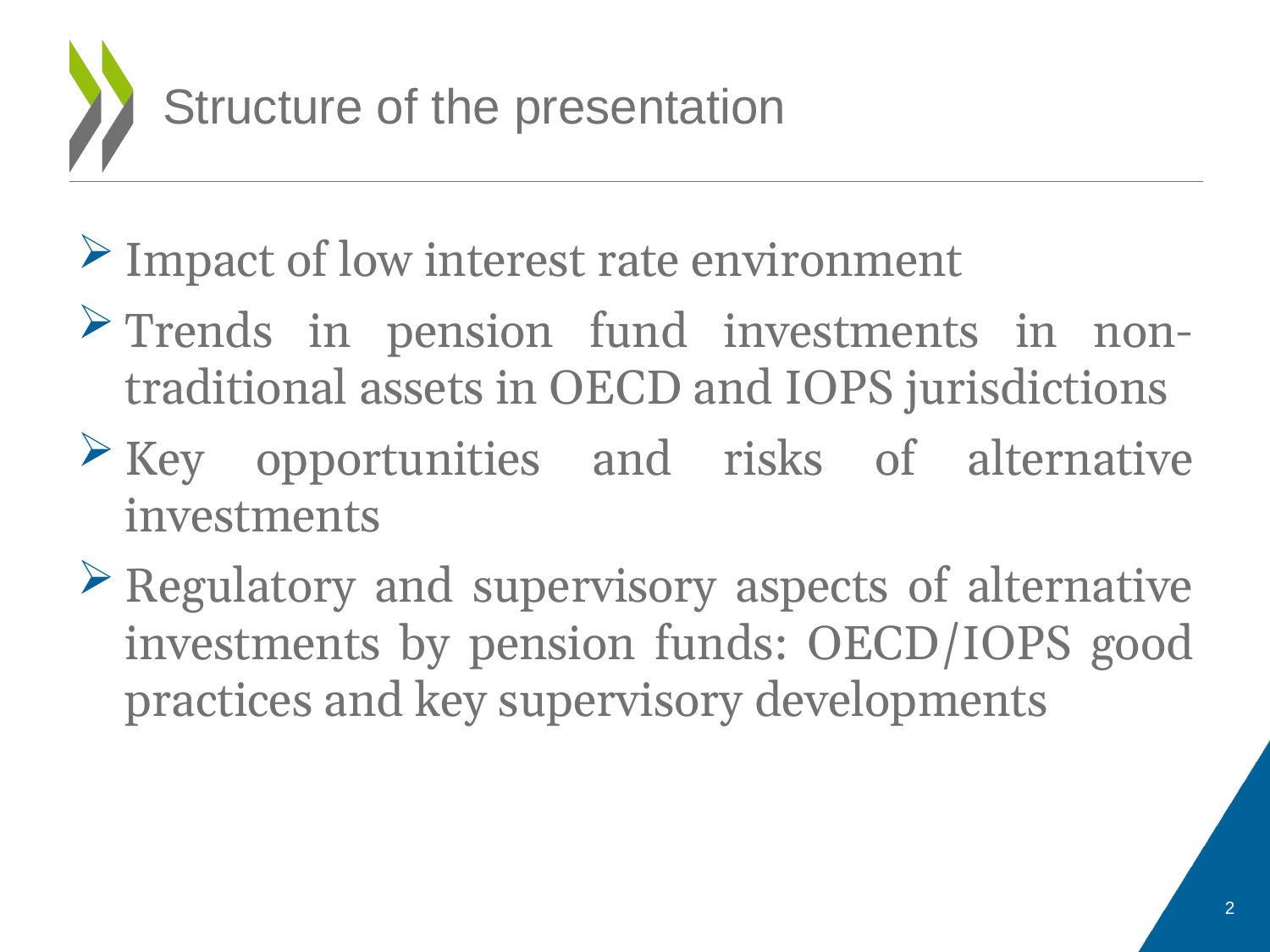

# Structure of the presentation
Impact of low interest rate environment
Trends in pension fund investments in non-traditional assets in OECD and IOPS jurisdictions
Key opportunities and risks of alternative investments
Regulatory and supervisory aspects of alternative investments by pension funds: OECD/IOPS good practices and key supervisory developments
2